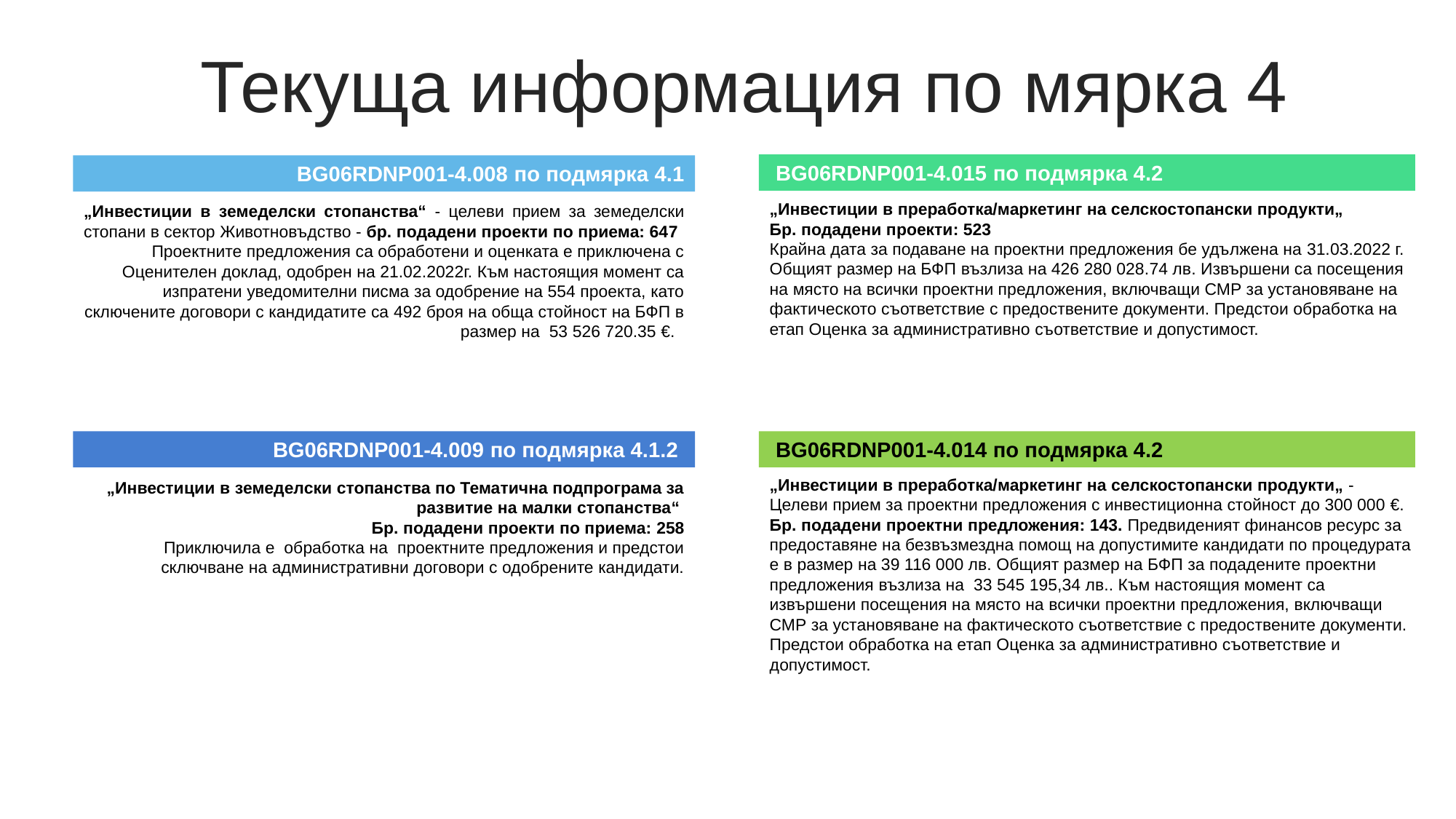

Текуща информация по мярка 4
 BG06RDNP001-4.015 по подмярка 4.2
„Инвестиции в преработка/маркетинг на селскостопански продукти„
Бр. подадени проекти: 523
Крайна дата за подаване на проектни предложения бе удължена на 31.03.2022 г. Общият размер на БФП възлиза на 426 280 028.74 лв. Извършени са посещения на място на всички проектни предложения, включващи СМР за установяване на фактическото съответствие с предоствените документи. Предстои обработка на етап Оценка за административно съответствие и допустимост.
BG06RDNP001-4.008 по подмярка 4.1
„Инвестиции в земеделски стопанства“ - целеви прием за земеделски стопани в сектор Животновъдство - бр. подадени проекти по приема: 647
Проектните предложения са обработени и оценката е приключена с Оценителен доклад, одобрен на 21.02.2022г. Към настоящия момент са изпратени уведомителни писма за одобрение на 554 проекта, като сключените договори с кандидатите са 492 броя на обща стойност на БФП в размер на  53 526 720.35 €.
BG06RDNP001-4.009 по подмярка 4.1.2
„Инвестиции в земеделски стопанства по Тематична подпрограма за развитие на малки стопанства“
Бр. подадени проекти по приема: 258
Приключила е  обработка на  проектните предложения и предстои сключване на административни договори с одобрените кандидати.
 BG06RDNP001-4.014 по подмярка 4.2
„Инвестиции в преработка/маркетинг на селскостопански продукти„ - Целеви прием за проектни предложения с инвестиционна стойност до 300 000 €. Бр. подадени проектни предложения: 143. Предвиденият финансов ресурс за предоставяне на безвъзмездна помощ на допустимите кандидати по процедурата е в размер на 39 116 000 лв. Общият размер на БФП за подадените проектни предложения възлиза на  33 545 195,34 лв.. Към настоящия момент са извършени посещения на място на всички проектни предложения, включващи СМР за установяване на фактическото съответствие с предоствените документи. Предстои обработка на етап Оценка за административно съответствие и допустимост.